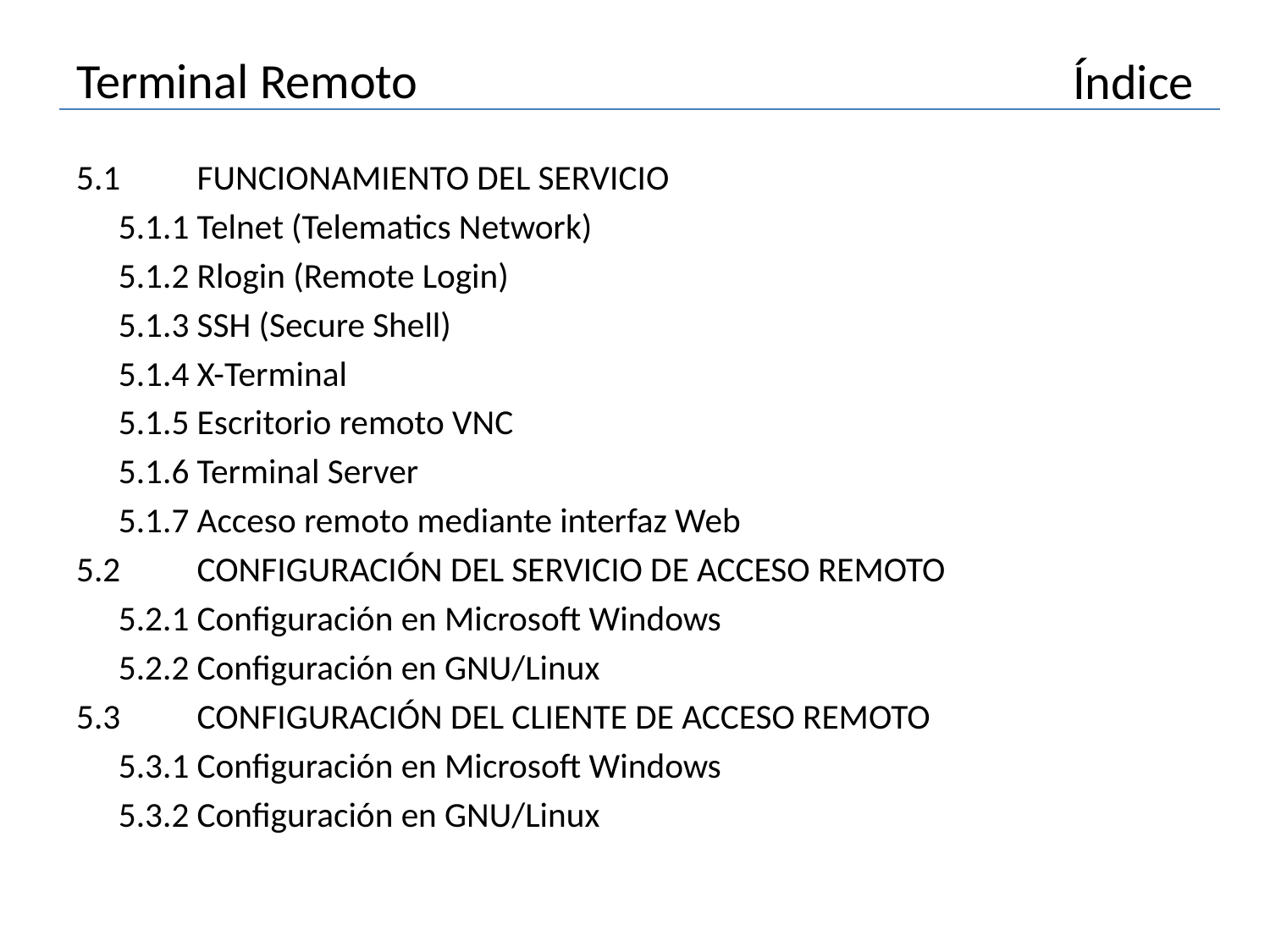

# Terminal Remoto
Índice
5.1	FUNCIONAMIENTO DEL SERVICIO
	5.1.1	Telnet (Telematics Network)
	5.1.2	Rlogin (Remote Login)
	5.1.3	SSH (Secure Shell)
	5.1.4	X-Terminal
	5.1.5	Escritorio remoto VNC
	5.1.6	Terminal Server
	5.1.7	Acceso remoto mediante interfaz Web
5.2	CONFIGURACIÓN DEL SERVICIO DE ACCESO REMOTO
	5.2.1	Configuración en Microsoft Windows
	5.2.2	Configuración en GNU/Linux
5.3	CONFIGURACIÓN DEL CLIENTE DE ACCESO REMOTO
	5.3.1	Configuración en Microsoft Windows
	5.3.2	Configuración en GNU/Linux